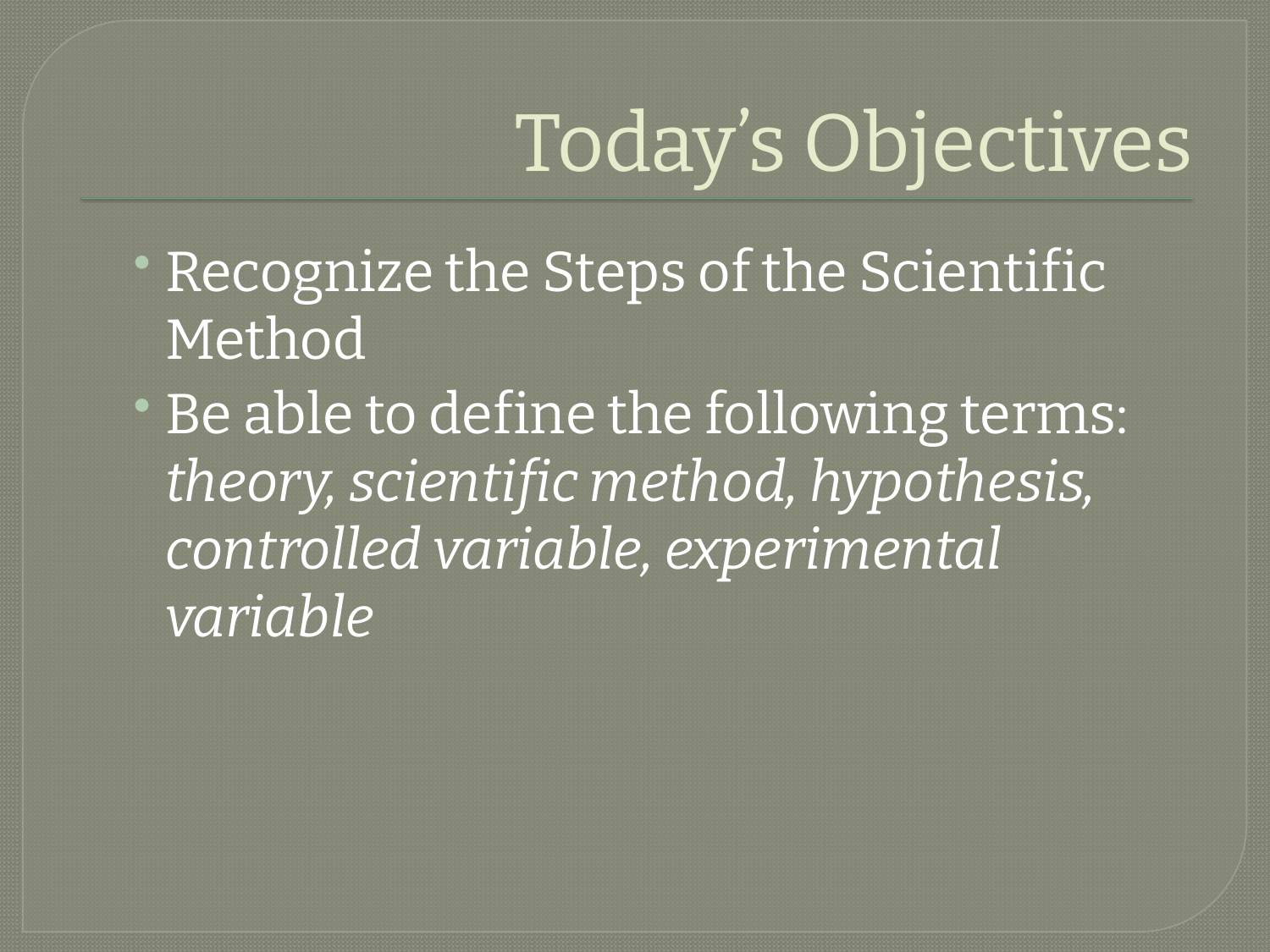

# Today’s Objectives
Recognize the Steps of the Scientific Method
Be able to define the following terms: theory, scientific method, hypothesis, controlled variable, experimental variable